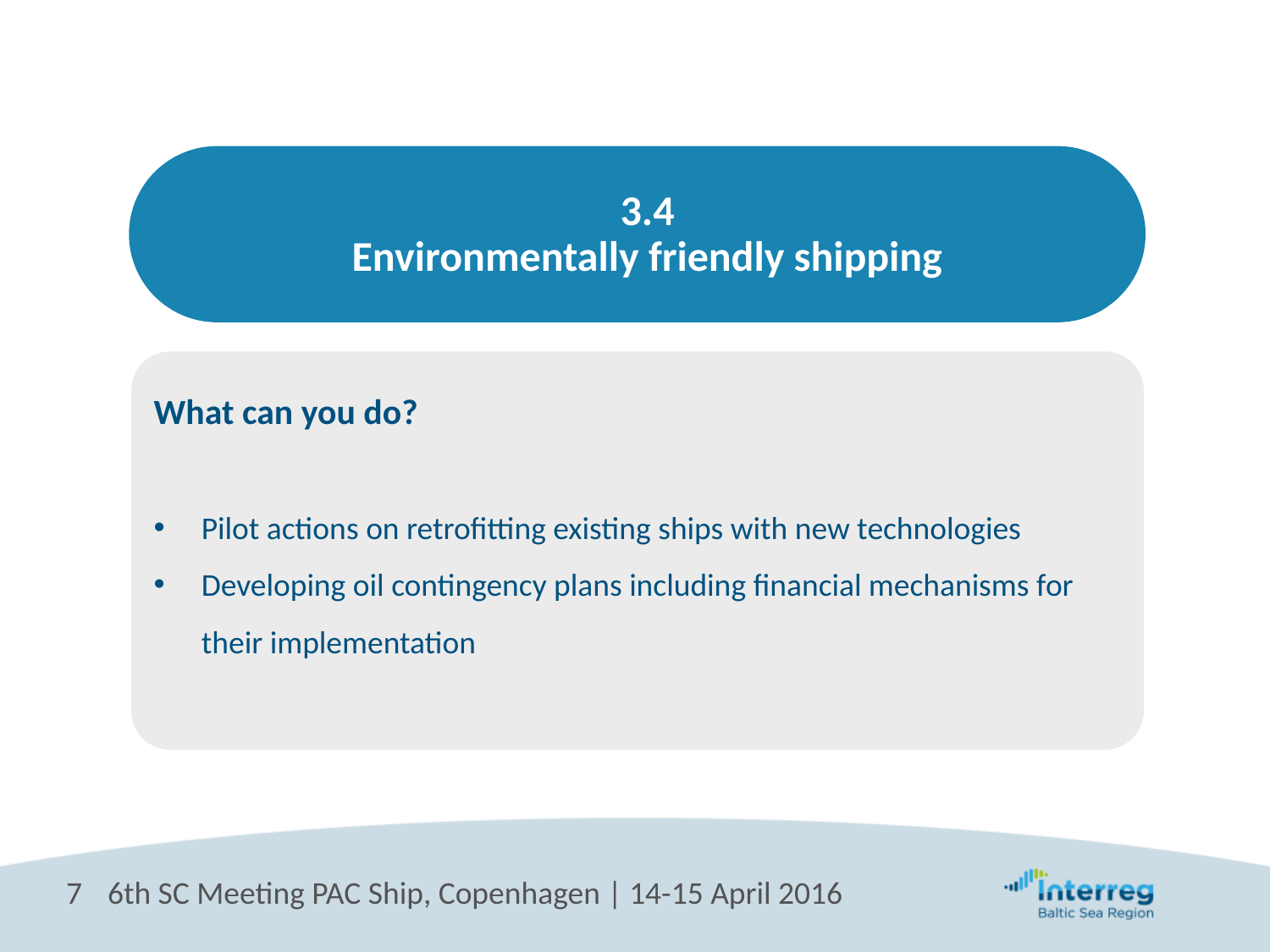

3.4
Environmentally friendly shipping
What can you do?

Pilot actions on retrofitting existing ships with new technologies
Developing oil contingency plans including financial mechanisms for their implementation

7
6th SC Meeting PAC Ship, Copenhagen | 14-15 April 2016